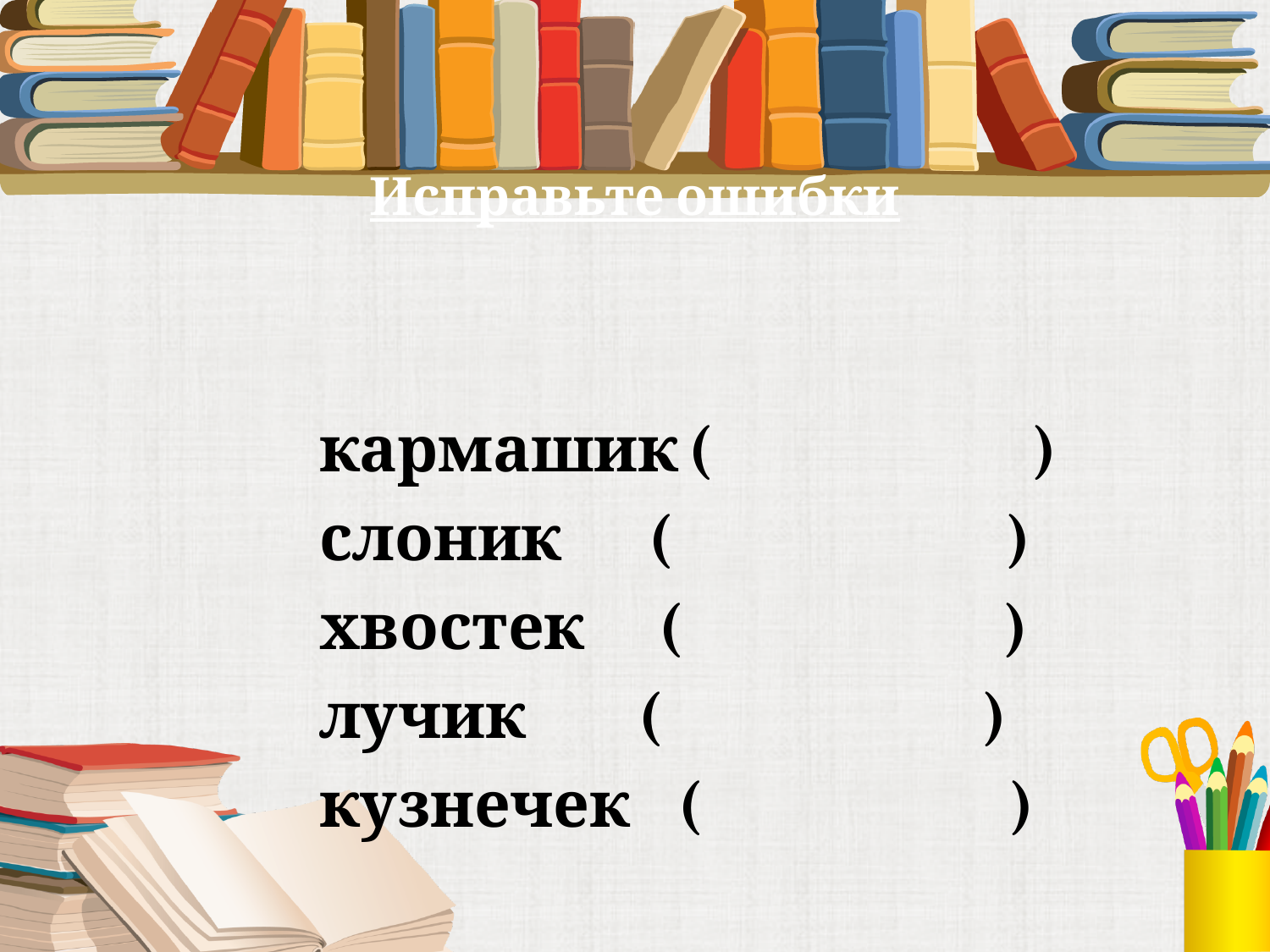

# Исправьте ошибки
кармашик (                         )
слоник       (                          )
хвостек      (                         )
лучик         (                         )
кузнечек    (                        )